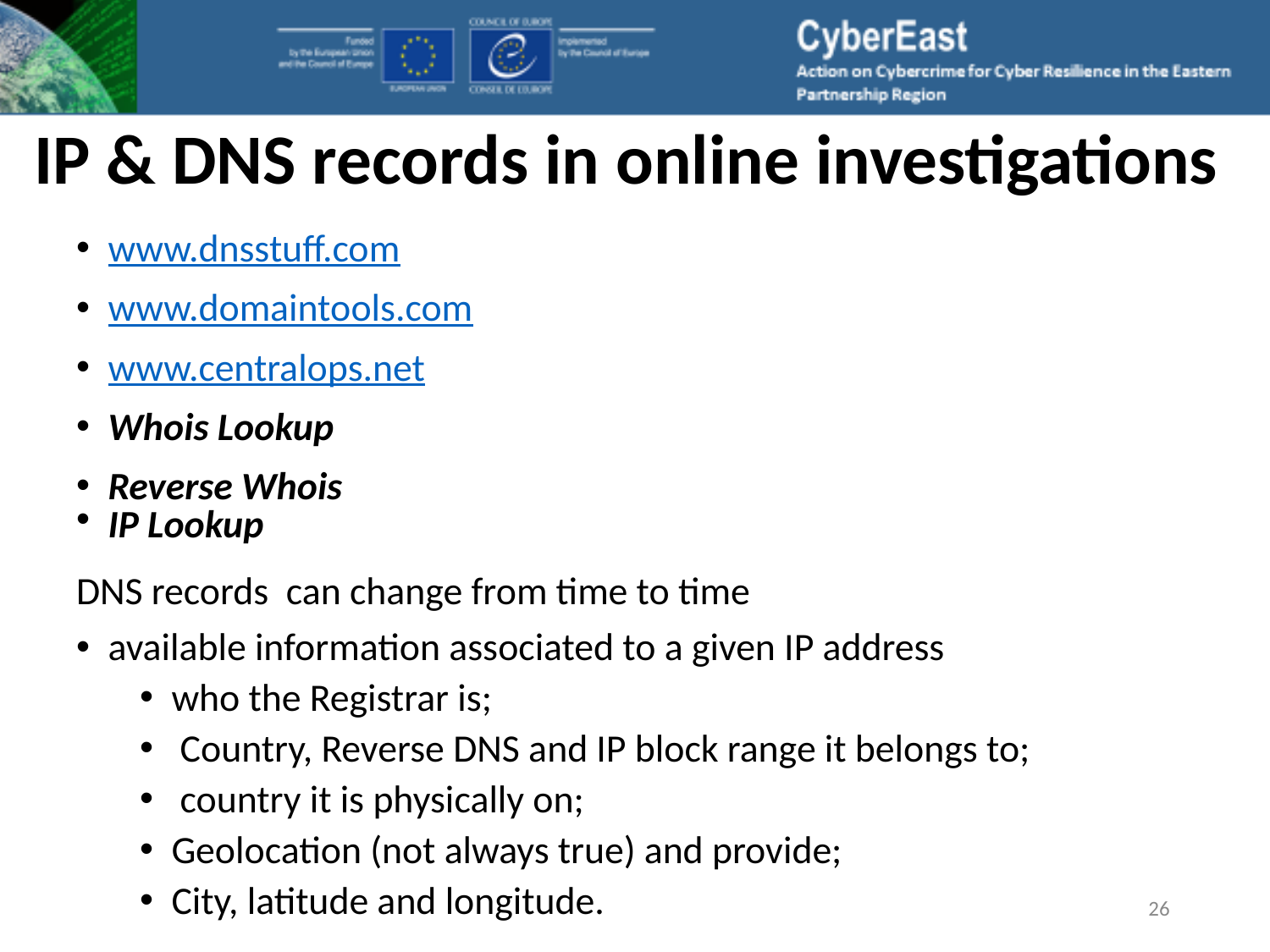

# IP & DNS records in online investigations
www.dnsstuff.com
www.domaintools.com
www.centralops.net
Whois Lookup
Reverse Whois
IP Lookup

DNS records  can change from time to time
available information associated to a given IP address
who the Registrar is;
 Country, Reverse DNS and IP block range it belongs to;
 country it is physically on;
Geolocation (not always true) and provide;
City, latitude and longitude.
26